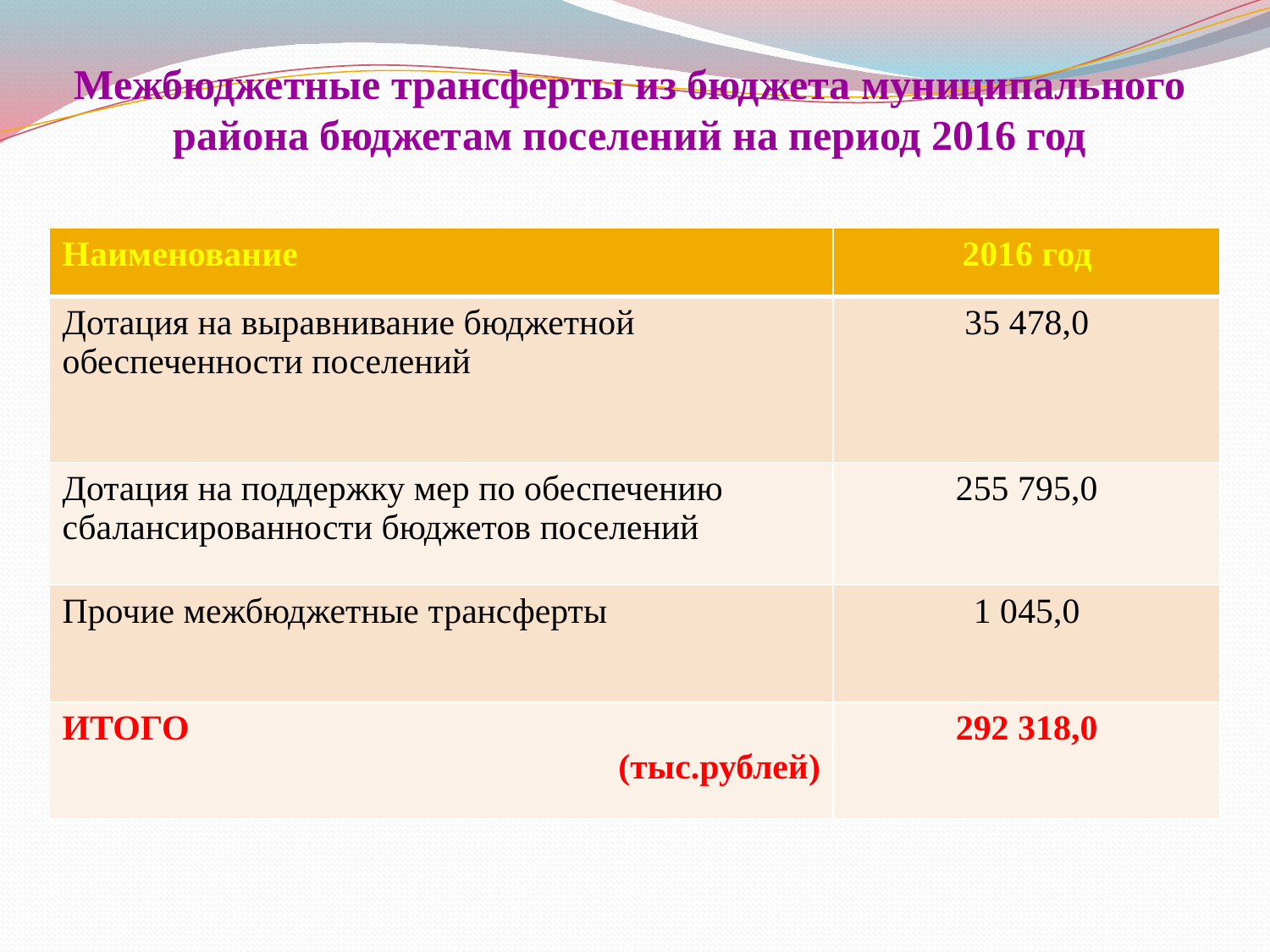

# Межбюджетные трансферты из бюджета муниципального района бюджетам поселений на период 2016 год
| Наименование | 2016 год |
| --- | --- |
| Дотация на выравнивание бюджетной обеспеченности поселений | 35 478,0 |
| Дотация на поддержку мер по обеспечению сбалансированности бюджетов поселений | 255 795,0 |
| Прочие межбюджетные трансферты | 1 045,0 |
| ИТОГО (тыс.рублей) | 292 318,0 |